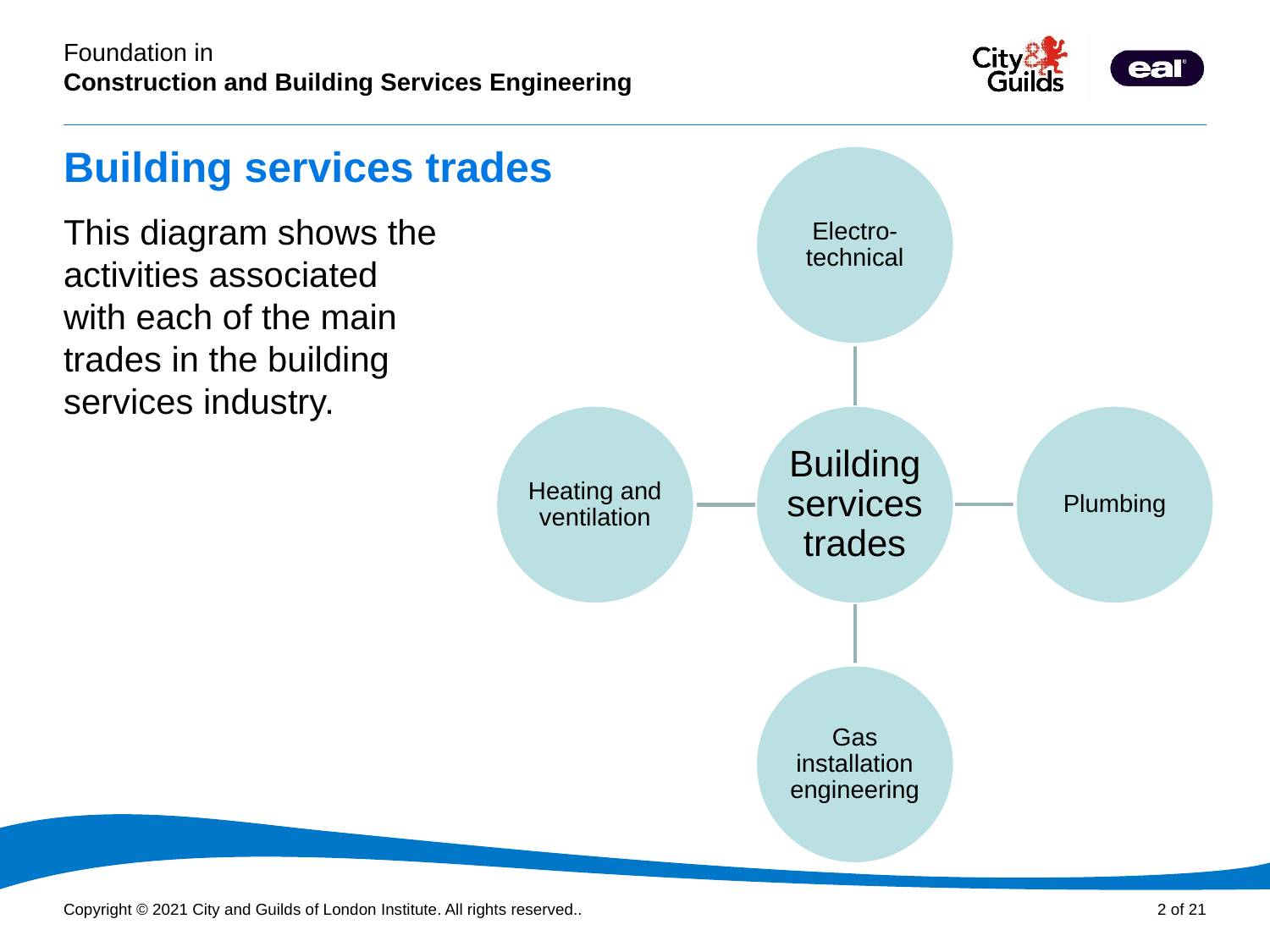

# Building services trades
Building services trades

Electro-technical

Plumbing

Gas installation engineering

Heating and ventilation
This diagram shows the activities associated with each of the main trades in the building services industry.